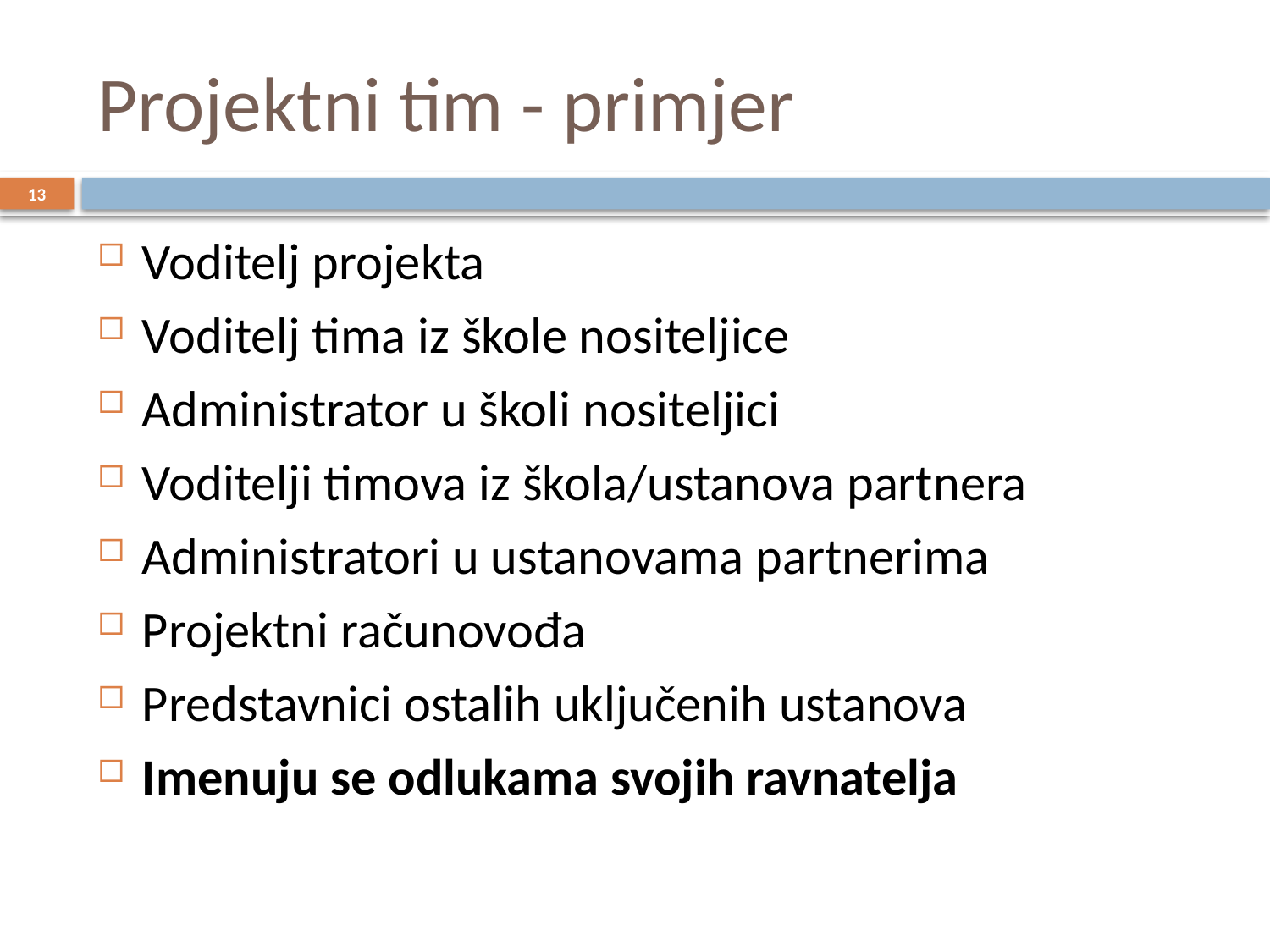

# Projektni tim - primjer
13
Voditelj projekta
Voditelj tima iz škole nositeljice
Administrator u školi nositeljici
Voditelji timova iz škola/ustanova partnera
Administratori u ustanovama partnerima
Projektni računovođa
Predstavnici ostalih uključenih ustanova
Imenuju se odlukama svojih ravnatelja